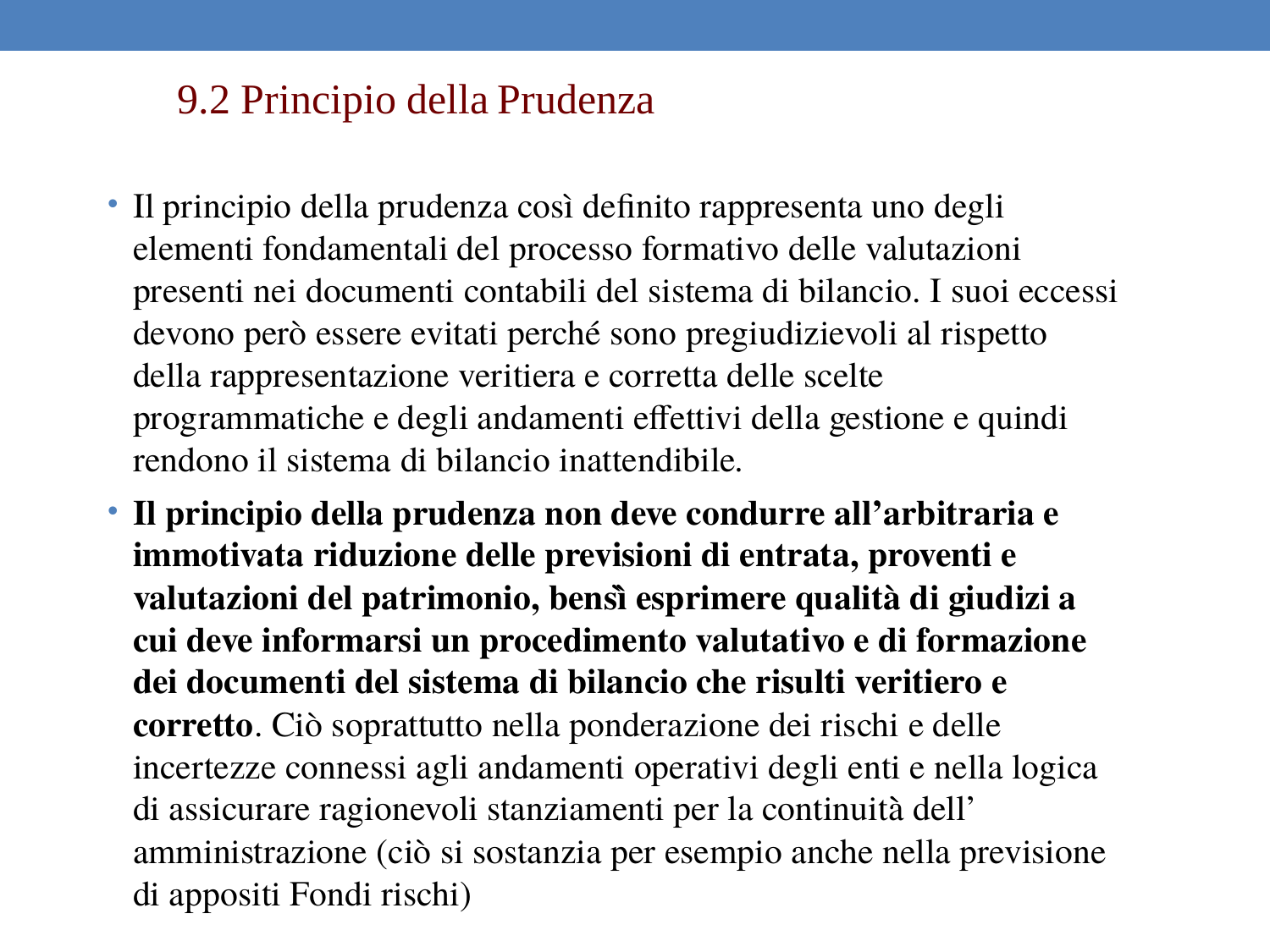

9.2 Principio della Prudenza
Il principio della prudenza così definito rappresenta uno degli elementi fondamentali del processo formativo delle valutazioni presenti nei documenti contabili del sistema di bilancio. I suoi eccessi devono però essere evitati perché sono pregiudizievoli al rispetto della rappresentazione veritiera e corretta delle scelte programmatiche e degli andamenti effettivi della gestione e quindi rendono il sistema di bilancio inattendibile.
Il principio della prudenza non deve condurre all’arbitraria e immotivata riduzione delle previsioni di entrata, proventi e valutazioni del patrimonio, bensì̀ esprimere qualità di giudizi a cui deve informarsi un procedimento valutativo e di formazione dei documenti del sistema di bilancio che risulti veritiero e corretto. Ciò soprattutto nella ponderazione dei rischi e delle incertezze connessi agli andamenti operativi degli enti e nella logica di assicurare ragionevoli stanziamenti per la continuità̀ dell’ amministrazione (ciò si sostanzia per esempio anche nella previsione di appositi Fondi rischi)